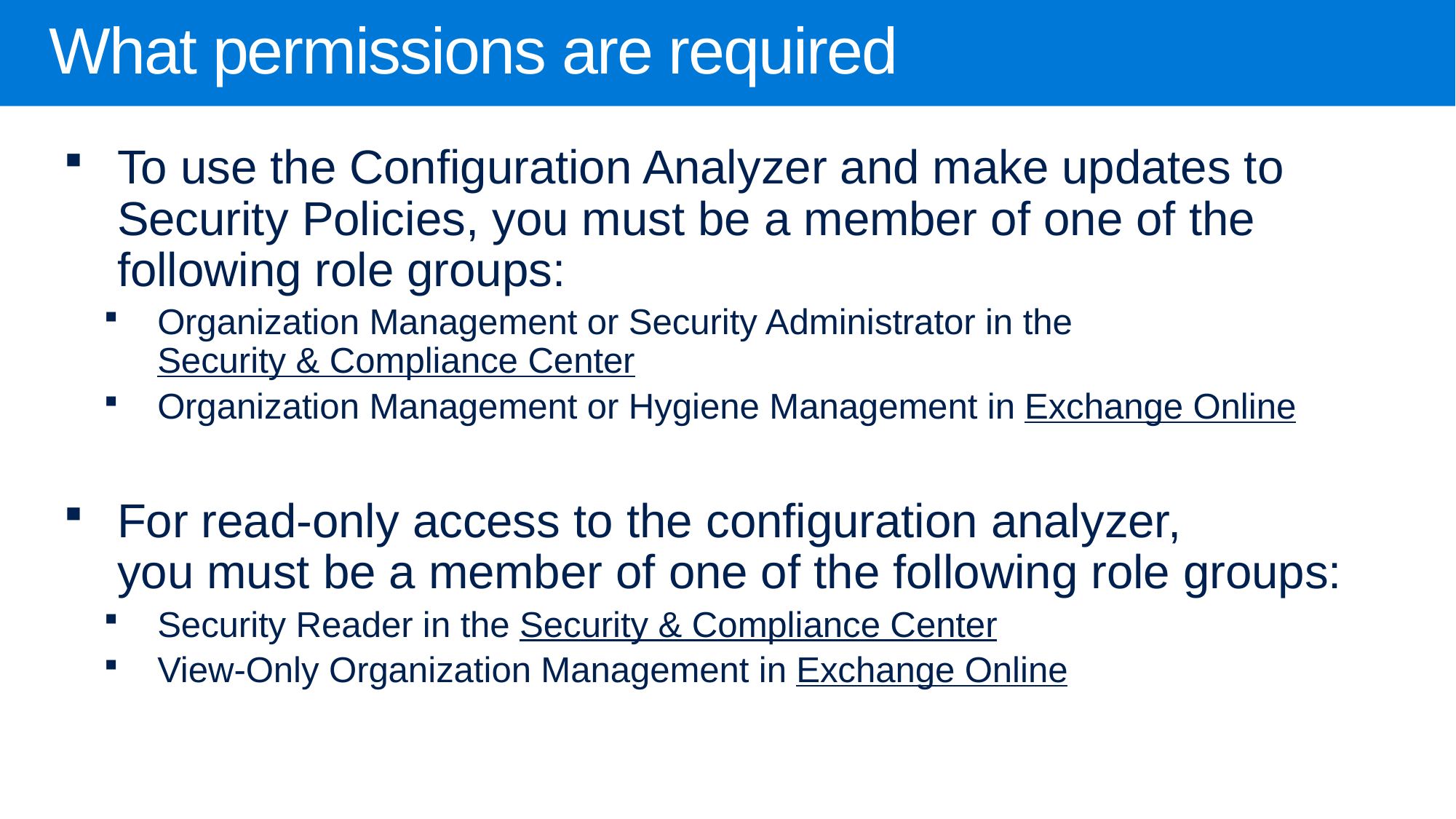

# What permissions are required
To use the Configuration Analyzer and make updates to Security Policies, you must be a member of one of the following role groups:
Organization Management or Security Administrator in the Security & Compliance Center
Organization Management or Hygiene Management in Exchange Online

For read-only access to the configuration analyzer,
you must be a member of one of the following role groups:
Security Reader in the Security & Compliance Center
View-Only Organization Management in Exchange Online